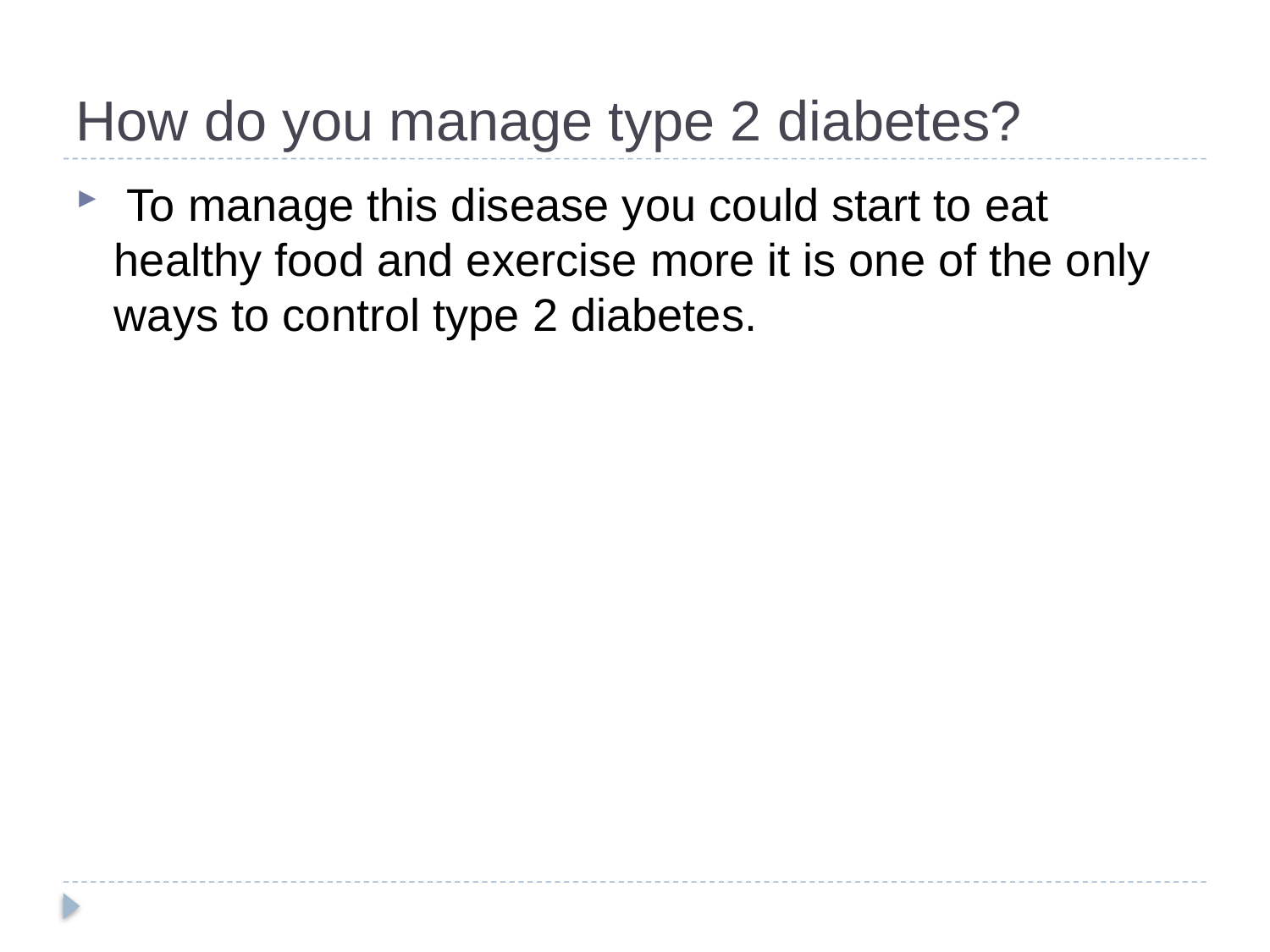

# How do you manage type 2 diabetes?
 To manage this disease you could start to eat healthy food and exercise more it is one of the only ways to control type 2 diabetes.